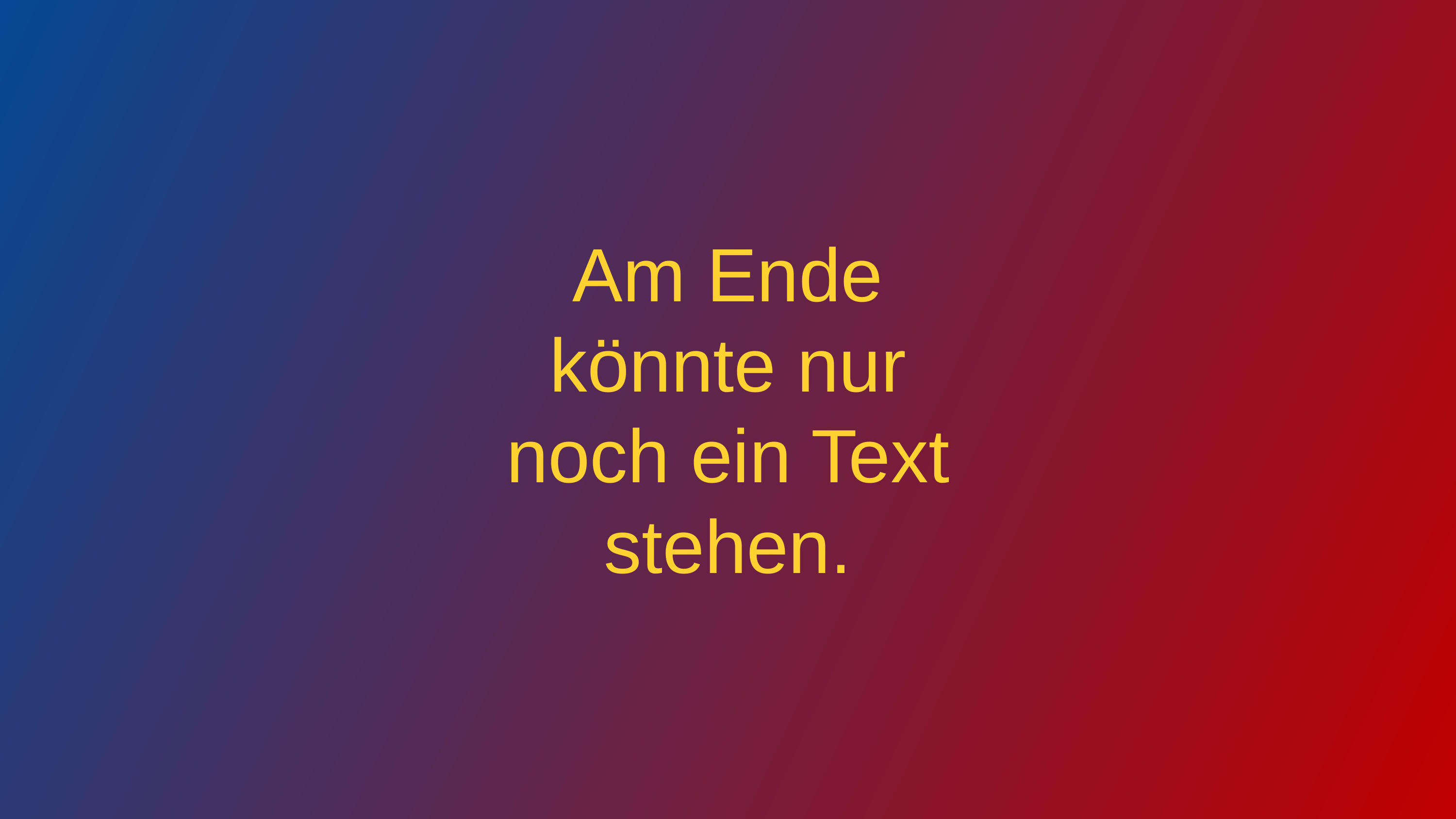

Am Ende könnte nur noch ein Text stehen.